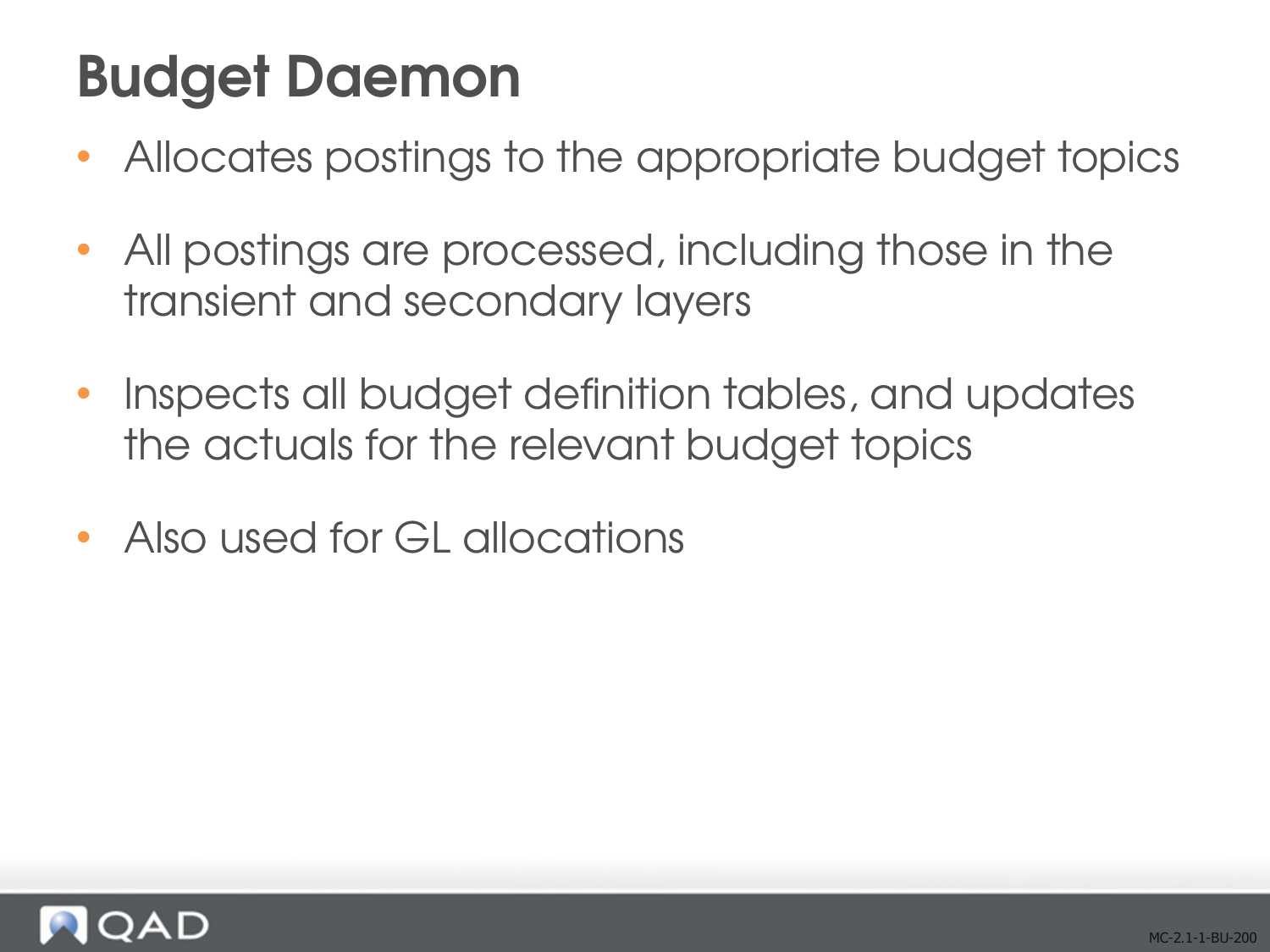

# Budget Daemon
Allocates postings to the appropriate budget topics
All postings are processed, including those in the transient and secondary layers
Inspects all budget definition tables, and updates the actuals for the relevant budget topics
Also used for GL allocations

MC-2.1-1-BU-200